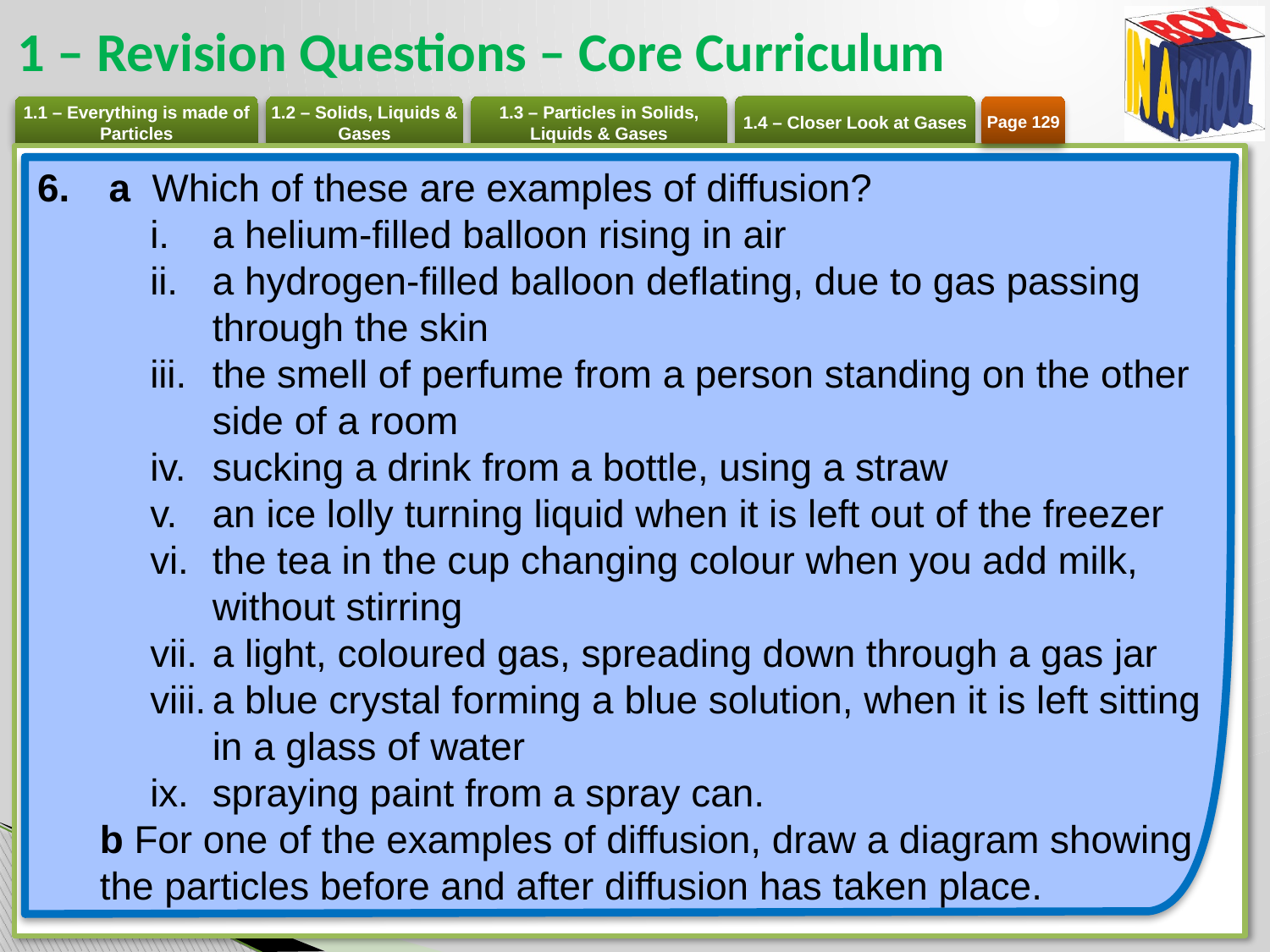

# 1 – Revision Questions – Core Curriculum
Page 129
a  Which of these are examples of diffusion?
a helium-filled balloon rising in air
a hydrogen-filled balloon deflating, due to gas passing through the skin
the smell of perfume from a person standing on the other side of a room
sucking a drink from a bottle, using a straw
an ice lolly turning liquid when it is left out of the freezer
the tea in the cup changing colour when you add milk, without stirring
a light, coloured gas, spreading down through a gas jar
a blue crystal forming a blue solution, when it is left sitting in a glass of water
spraying paint from a spray can.
b For one of the examples of diffusion, draw a diagram showing the particles before and after diffusion has taken place.